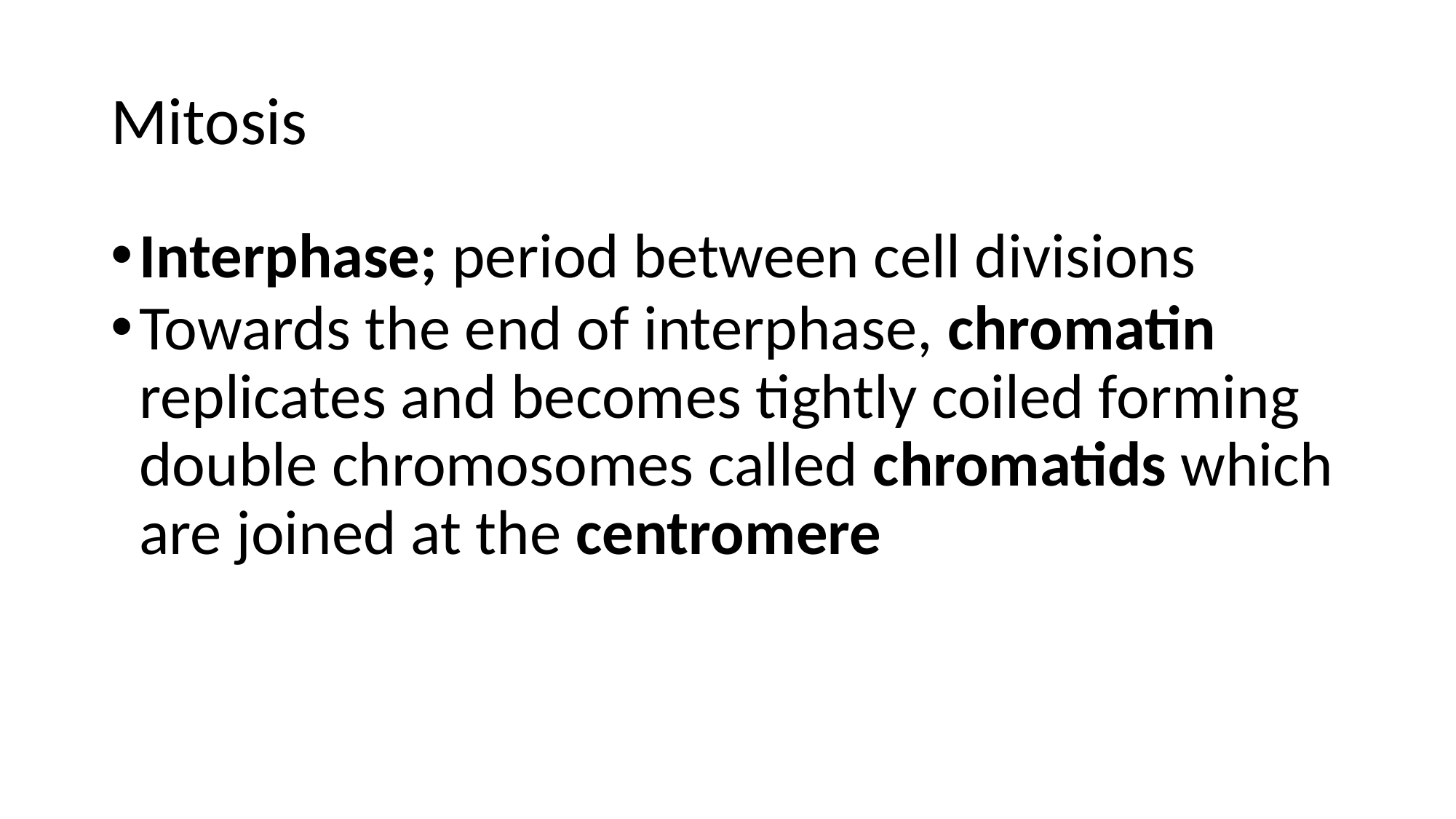

# Mitosis
Interphase; period between cell divisions
Towards the end of interphase, chromatin replicates and becomes tightly coiled forming double chromosomes called chromatids which are joined at the centromere